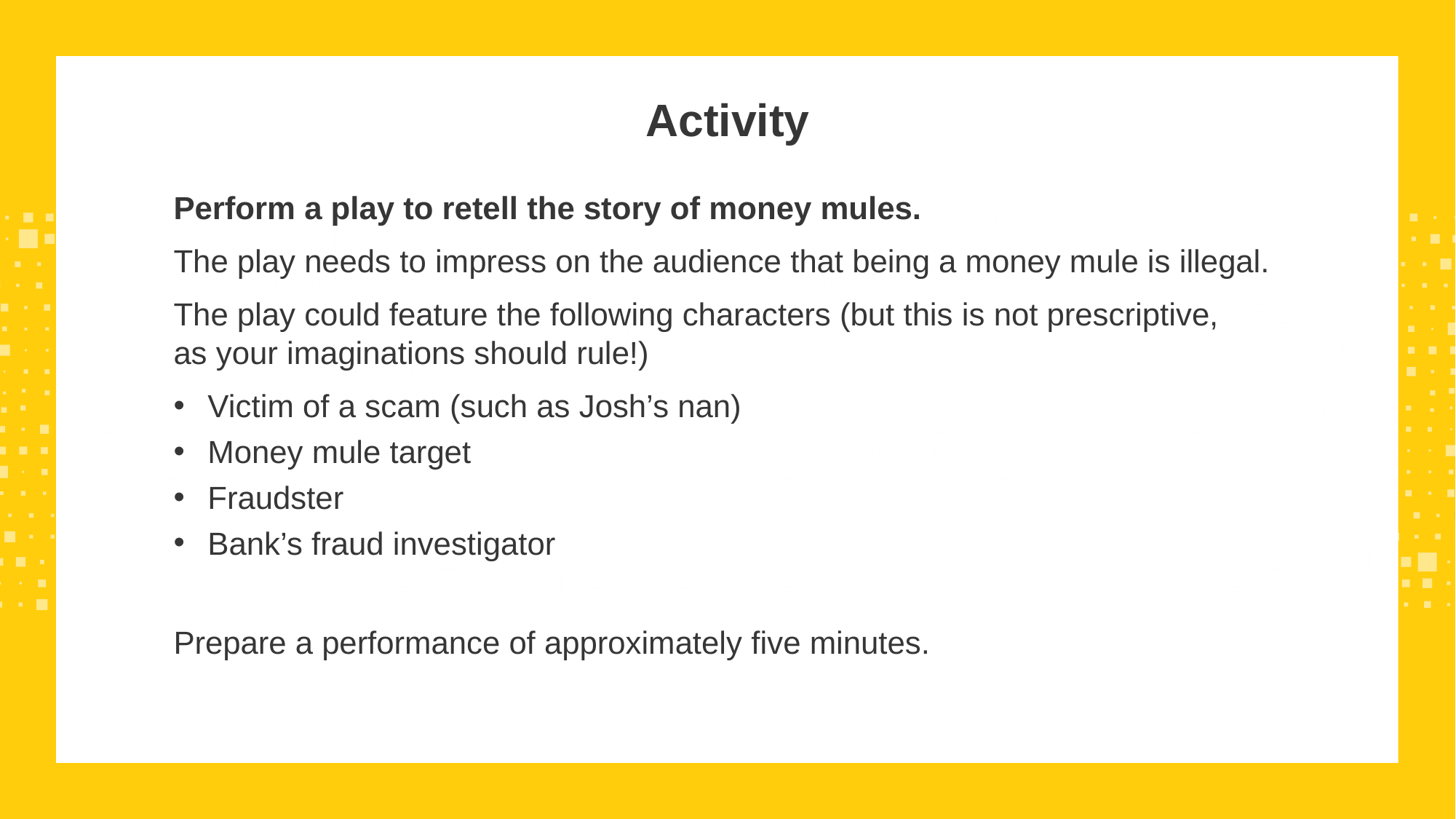

# Slide 35
Activity
Perform a play to retell the story of money mules.
The play needs to impress on the audience that being a money mule is illegal.
The play could feature the following characters (but this is not prescriptive,
as your imaginations should rule!)
Victim of a scam (such as Josh’s nan)
Money mule target
Fraudster
Bank’s fraud investigator

Prepare a performance of approximately five minutes.